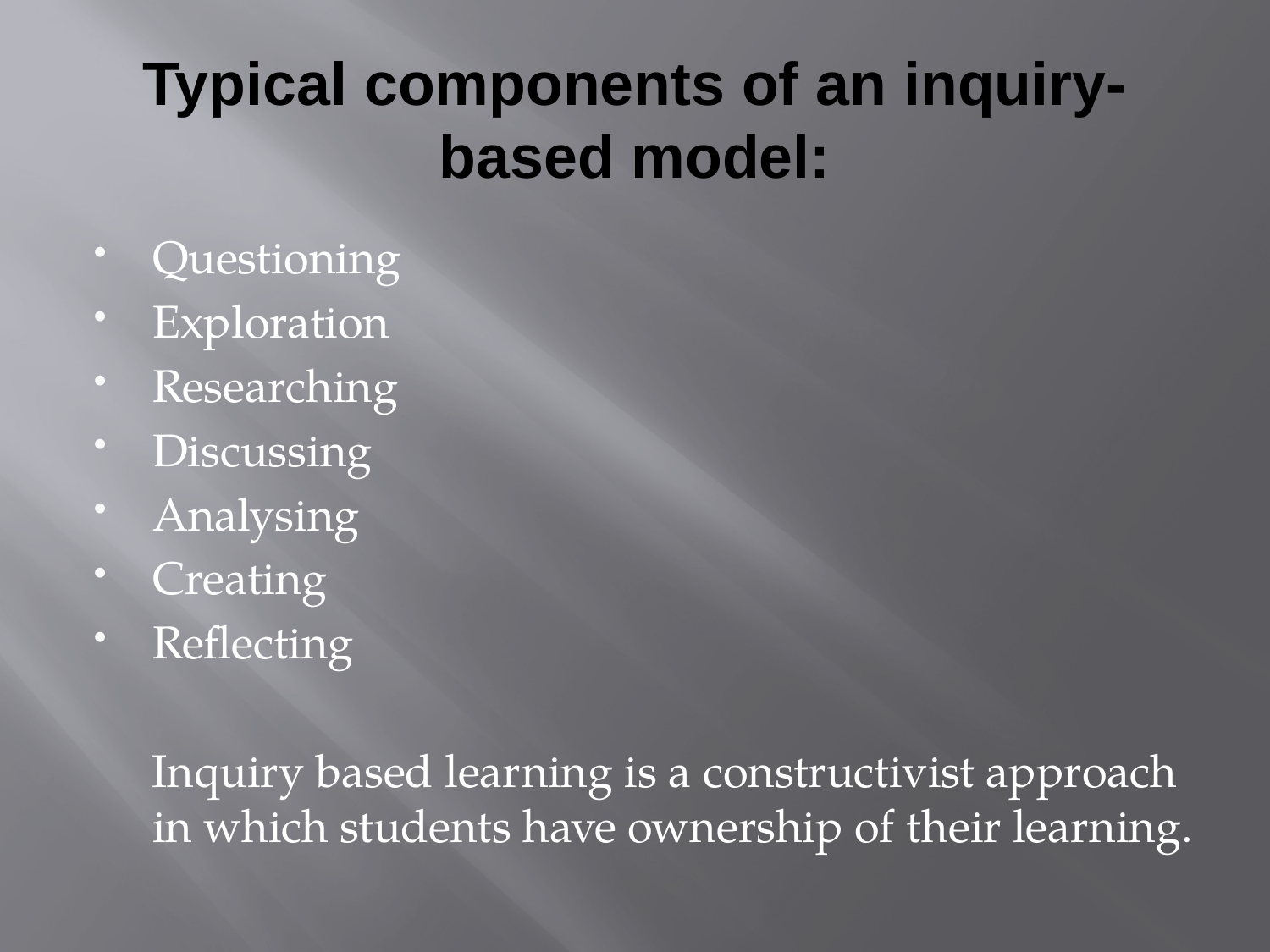

# Typical components of an inquiry-based model:
Questioning
Exploration
Researching
Discussing
Analysing
Creating
Reflecting

     Inquiry based learning is a constructivist approach in which students have ownership of their learning.